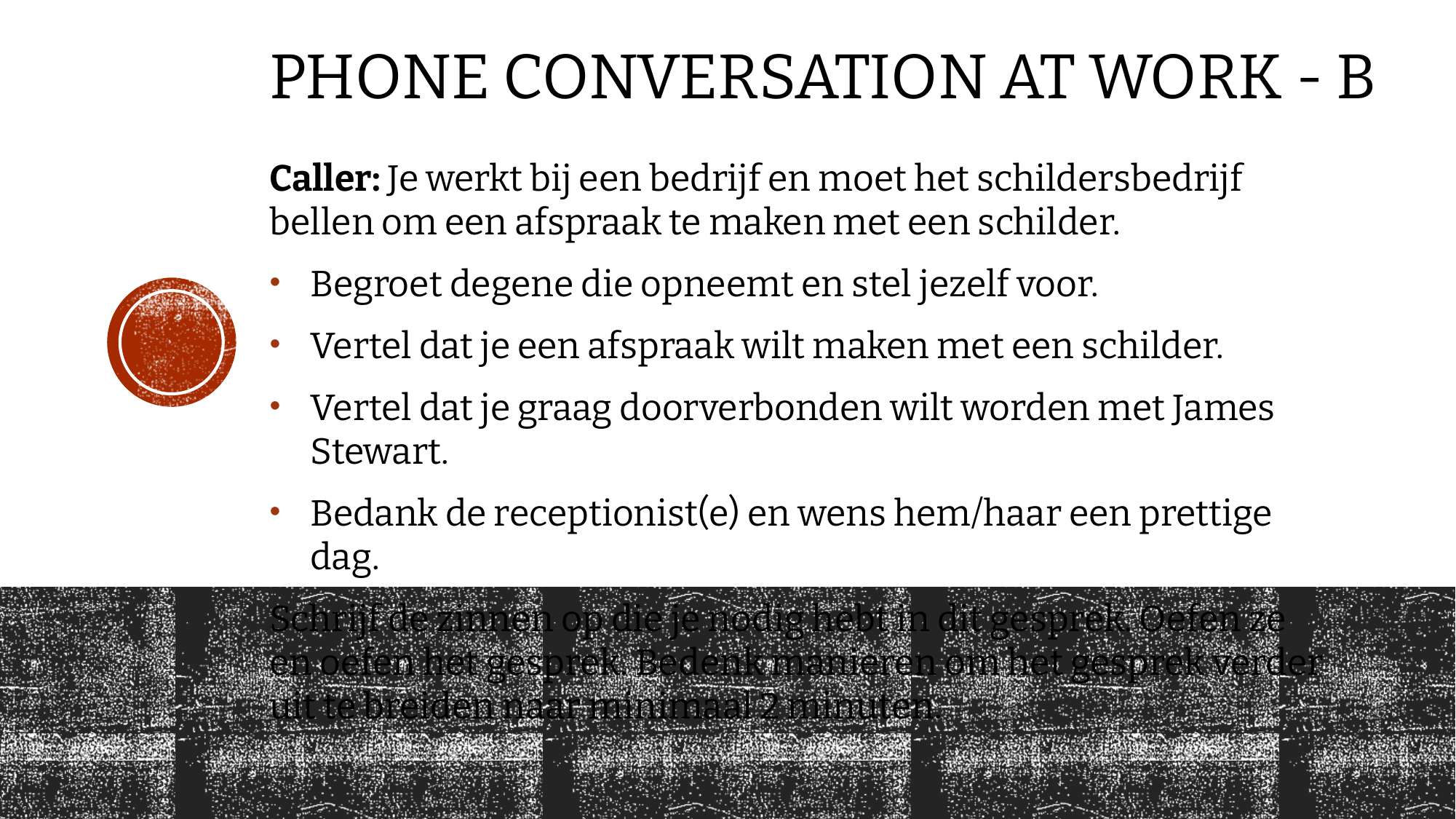

# Phone conversation at work - b
Caller: Je werkt bij een bedrijf en moet het schildersbedrijf bellen om een afspraak te maken met een schilder.
Begroet degene die opneemt en stel jezelf voor.
Vertel dat je een afspraak wilt maken met een schilder.
Vertel dat je graag doorverbonden wilt worden met James Stewart.
Bedank de receptionist(e) en wens hem/haar een prettige dag.
Schrijf de zinnen op die je nodig hebt in dit gesprek. Oefen ze en oefen het gesprek. Bedenk manieren om het gesprek verder uit te breiden naar minimaal 2 minuten.